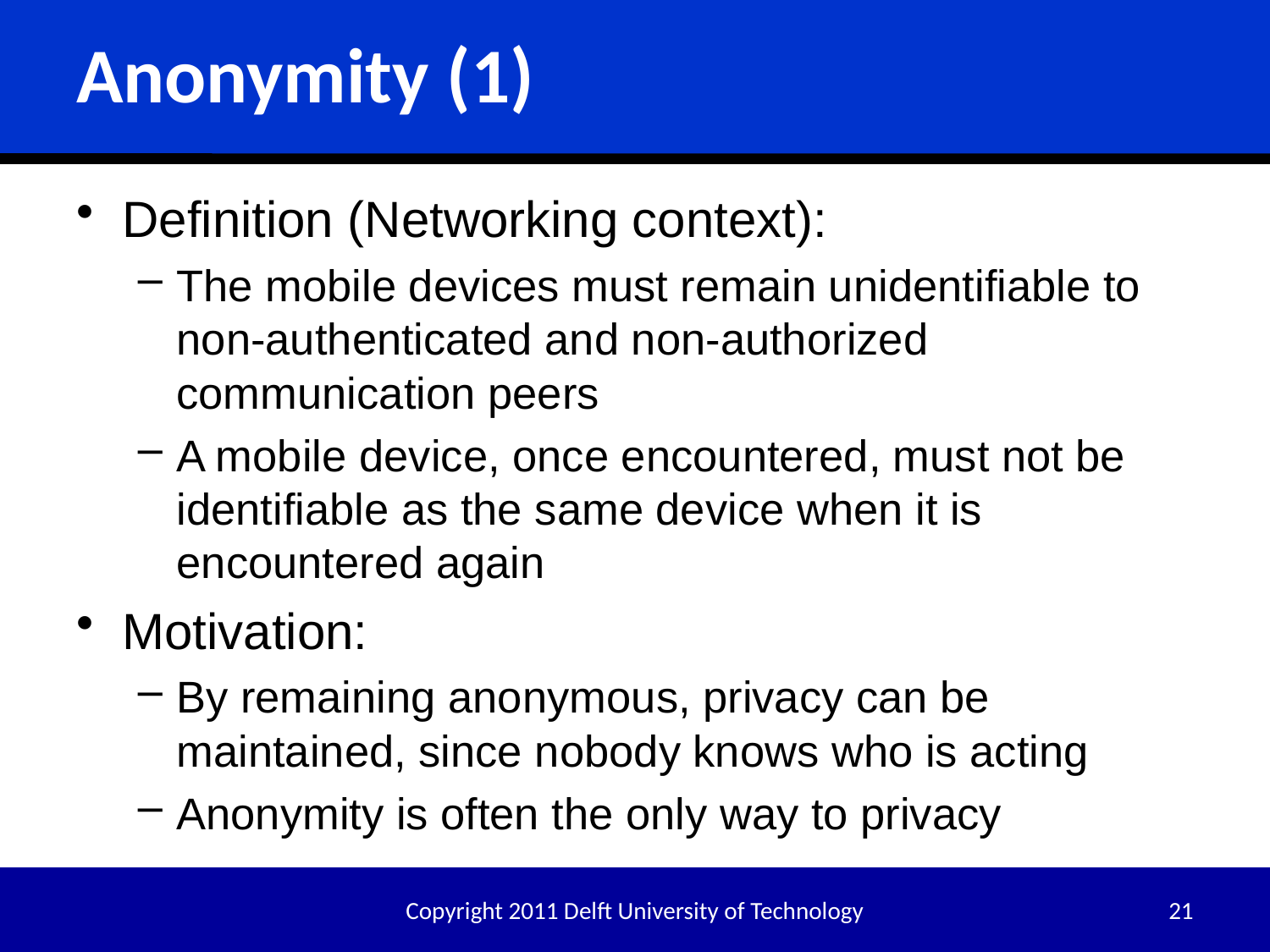

# Anonymity (1)
Definition (Networking context):
The mobile devices must remain unidentifiable to non-authenticated and non-authorized communication peers
A mobile device, once encountered, must not be identifiable as the same device when it is encountered again
Motivation:
By remaining anonymous, privacy can be maintained, since nobody knows who is acting
Anonymity is often the only way to privacy
Copyright 2011 Delft University of Technology
21